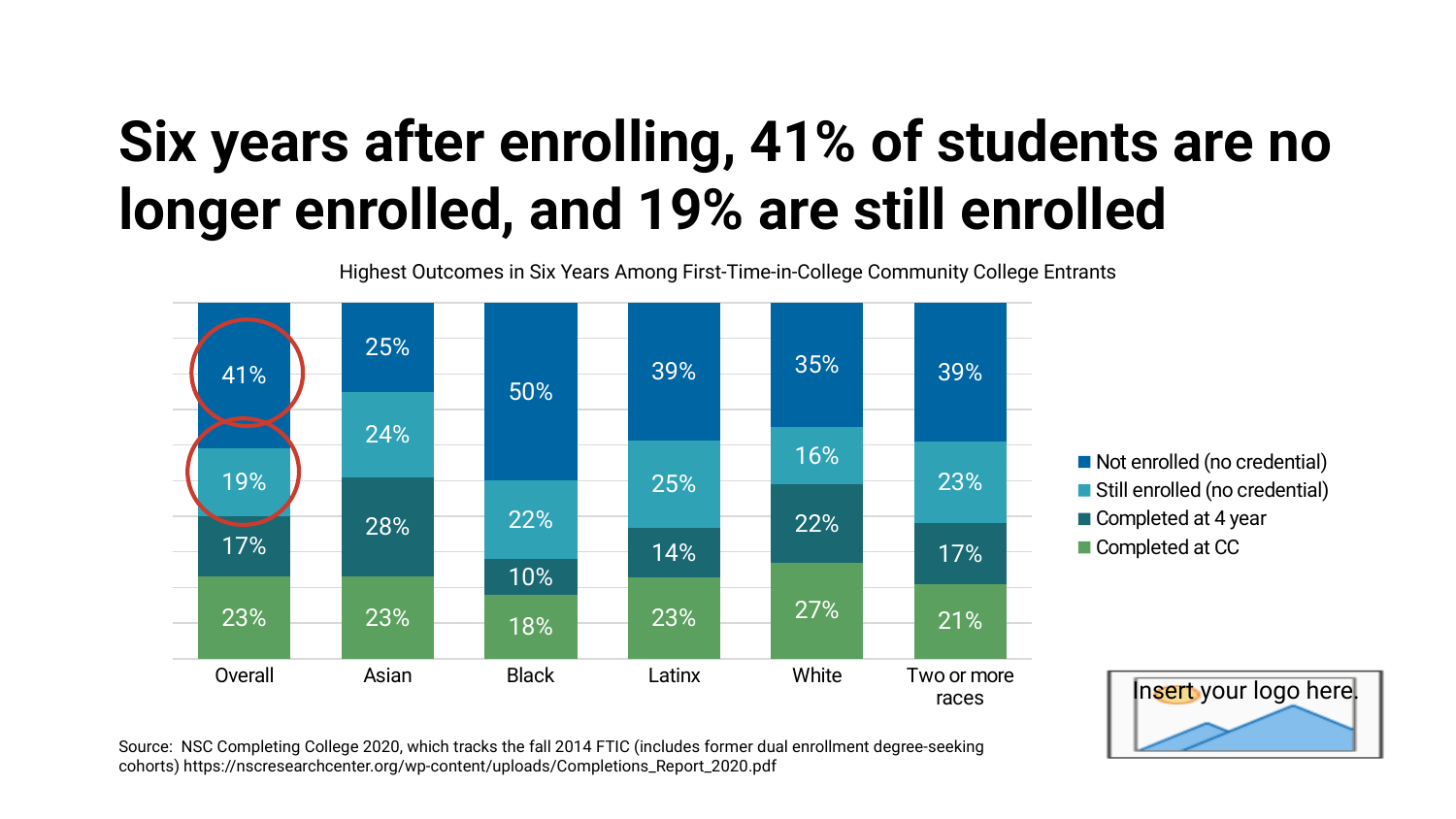

# Six years after enrolling, 41% of students are no longer enrolled, and 19% are still enrolled
Highest Outcomes in Six Years Among First-Time-in-College Community College Entrants

### Chart

| Category | Completed at CC | Completed at 4 year | Still enrolled (no credential) | Not enrolled (no credential) |
|---|---|---|---|---|
| Overall | 0.23 | 0.17 | 0.19 | 0.41 |
| Asian | 0.23 | 0.28 | 0.24 | 0.25 |
| Black | 0.18 | 0.1 | 0.22 | 0.5 |
| Latinx | 0.23 | 0.14 | 0.25 | 0.39 |
| White | 0.27 | 0.22 | 0.16 | 0.35 |
| Two or more races | 0.21 | 0.17 | 0.23 | 0.39 |
Source:  NSC Completing College 2020, which tracks the fall 2014 FTIC (includes former dual enrollment degree-seeking cohorts) https://nscresearchcenter.org/wp-content/uploads/Completions_Report_2020.pdf